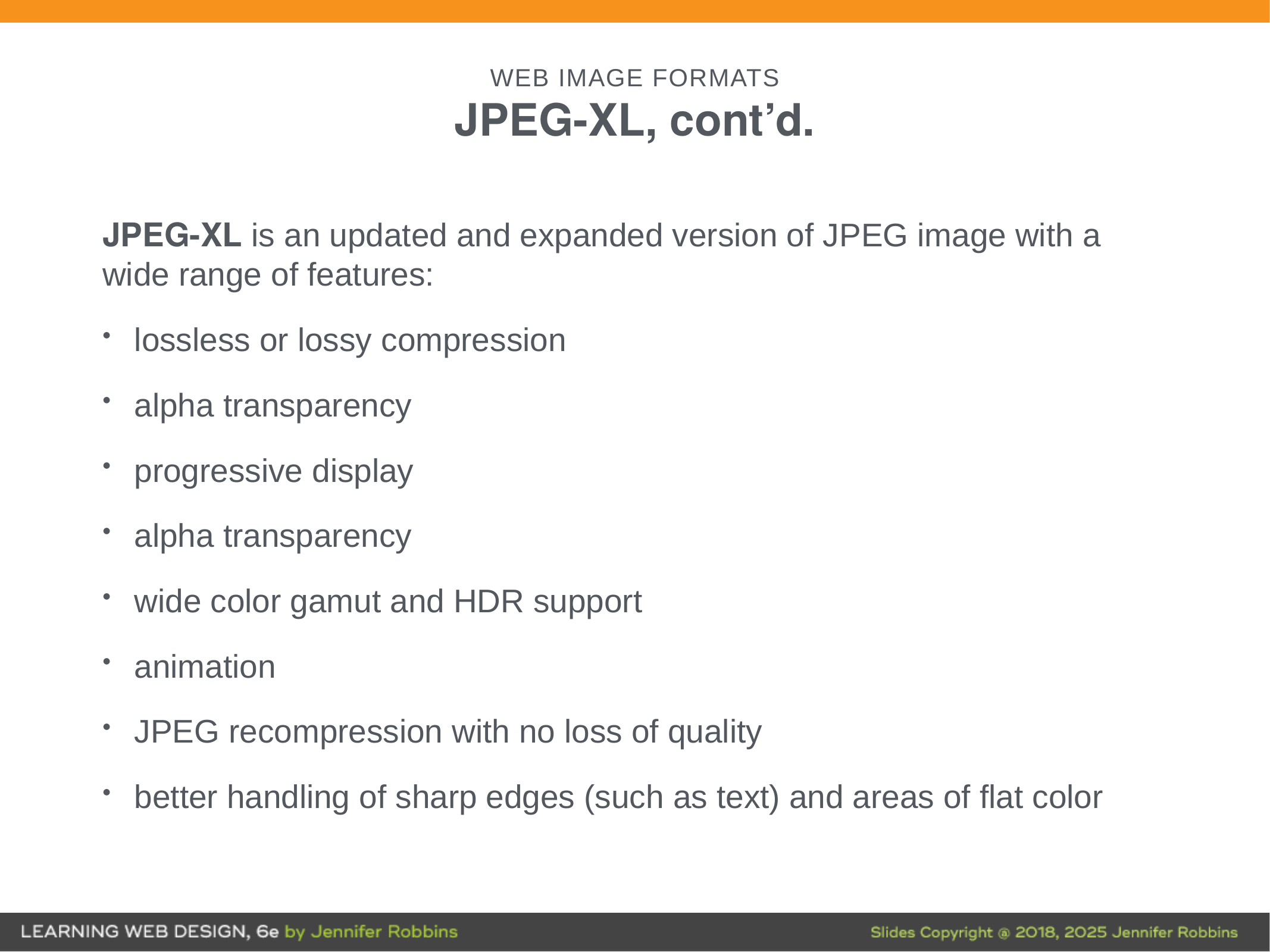

# WEB IMAGE FORMATS
JPEG-XL, cont’d.
JPEG-XL is an updated and expanded version of JPEG image with a wide range of features:
lossless or lossy compression
alpha transparency
progressive display
alpha transparency
wide color gamut and HDR support
animation
JPEG recompression with no loss of quality
better handling of sharp edges (such as text) and areas of flat color